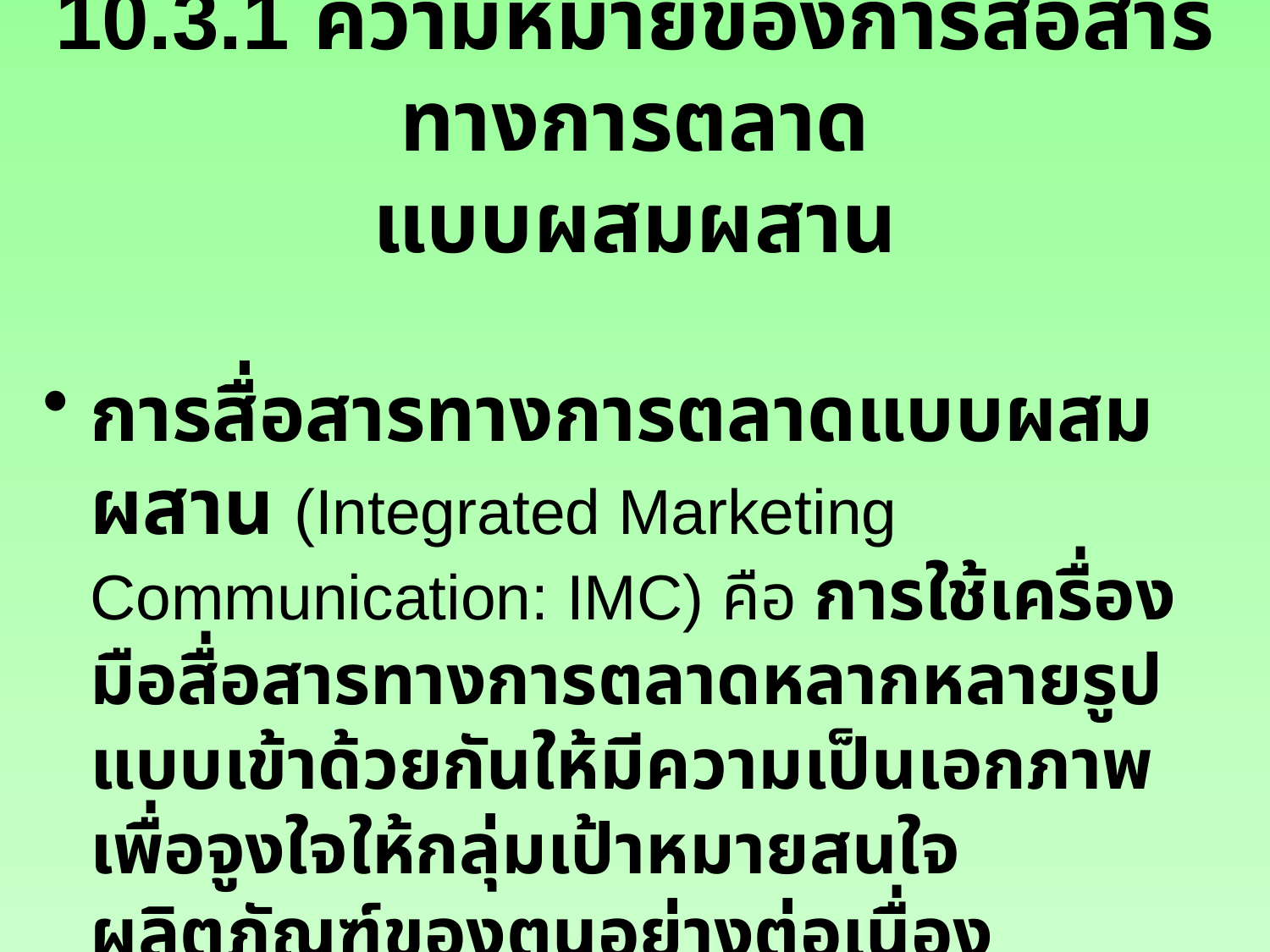

# 10.3.1 ความหมายของการสื่อสารทางการตลาด แบบผสมผสาน
การสื่อสารทางการตลาดแบบผสมผสาน (Integrated Marketing Communication: IMC) คือ การใช้เครื่องมือสื่อสารทางการตลาดหลากหลายรูปแบบเข้าด้วยกันให้มีความเป็นเอกภาพเพื่อจูงใจให้กลุ่มเป้าหมายสนใจผลิตภัณฑ์ของตนอย่างต่อเนื่อง